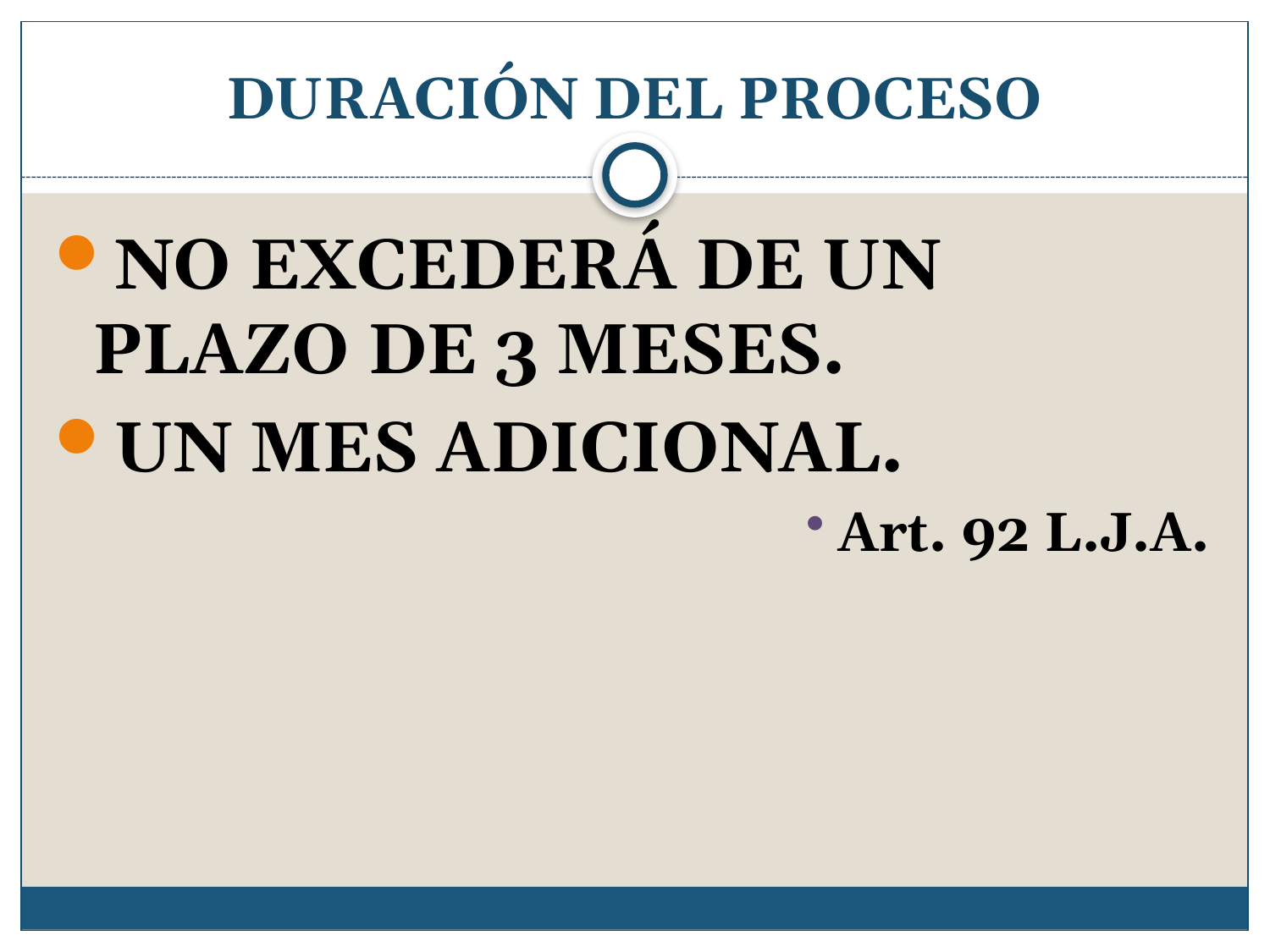

# DURACIÓN DEL PROCESO
NO EXCEDERÁ DE UN PLAZO DE 3 MESES.
UN MES ADICIONAL.
Art. 92 L.J.A.